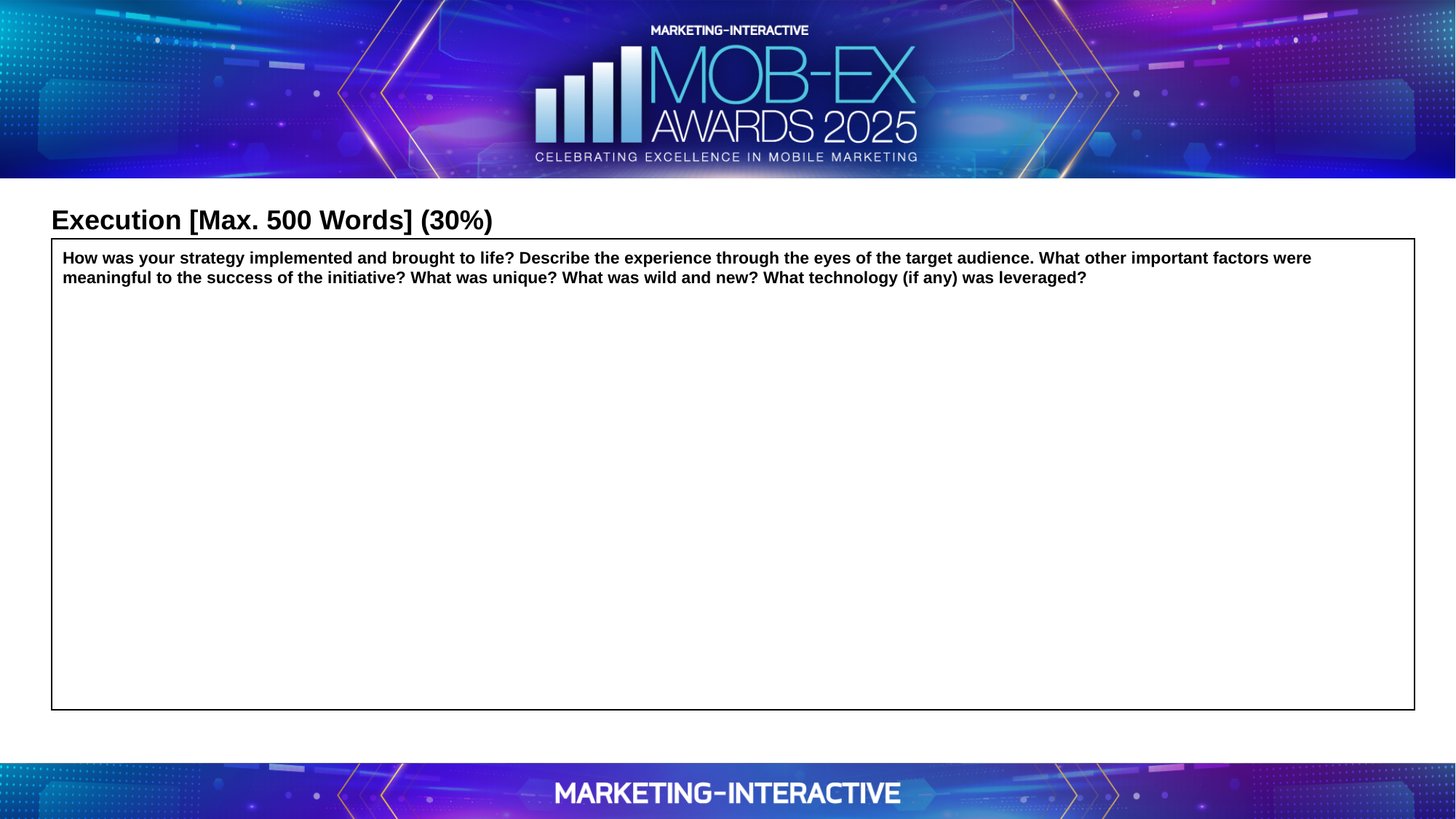

Execution [Max. 500 Words] (30%)

How was your strategy implemented and brought to life? Describe the experience through the eyes of the target audience. What other important factors were meaningful to the success of the initiative? What was unique? What was wild and new? What technology (if any) was leveraged?